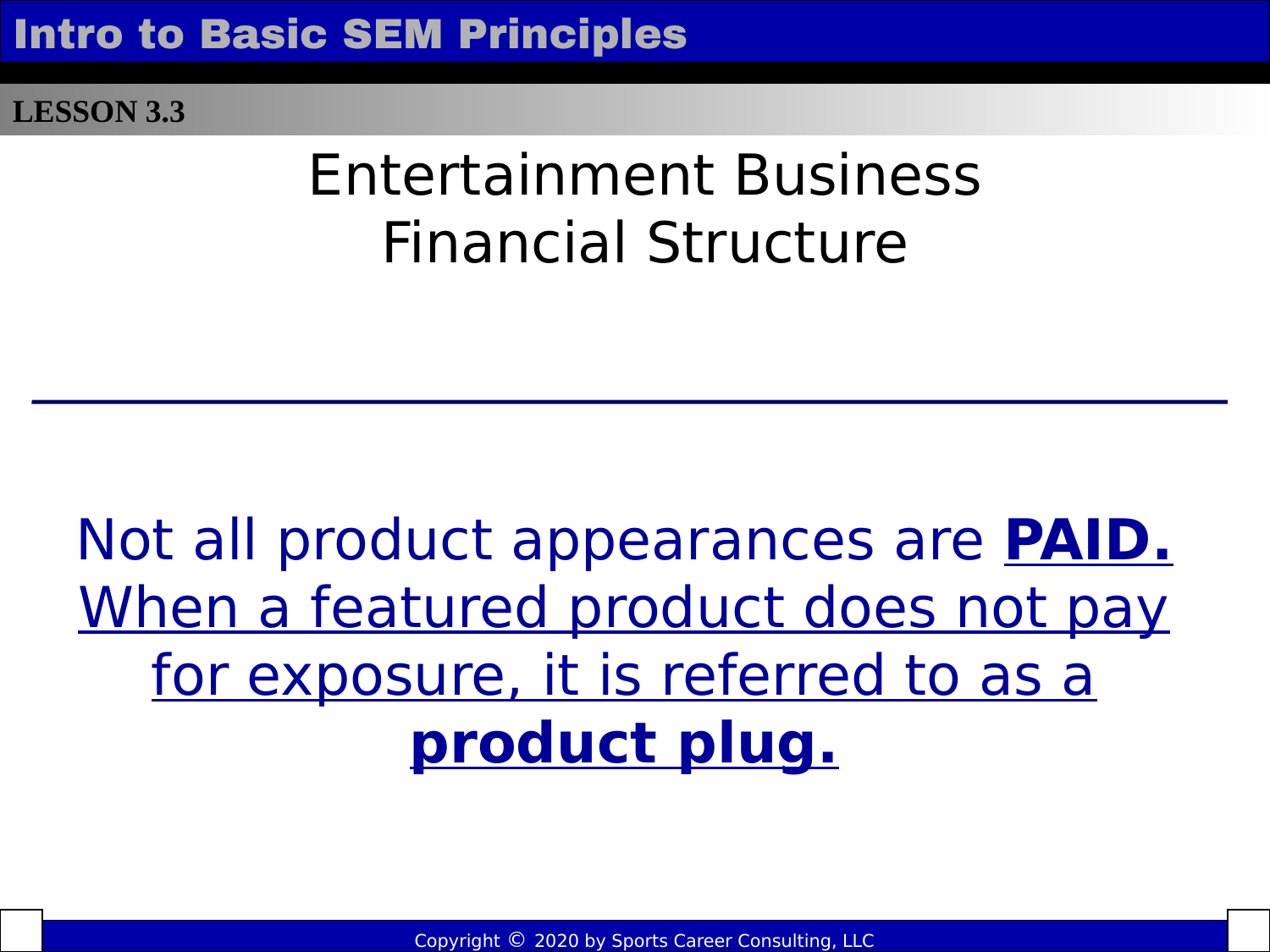

Intro to Basic SEM Principles
LESSON 3.3
Entertainment Business Financial Structure

Not all product appearances are PAID.
When a featured product does not pay for exposure, it is referred to as a product plug.
Copyright © 2020 by Sports Career Consulting, LLC